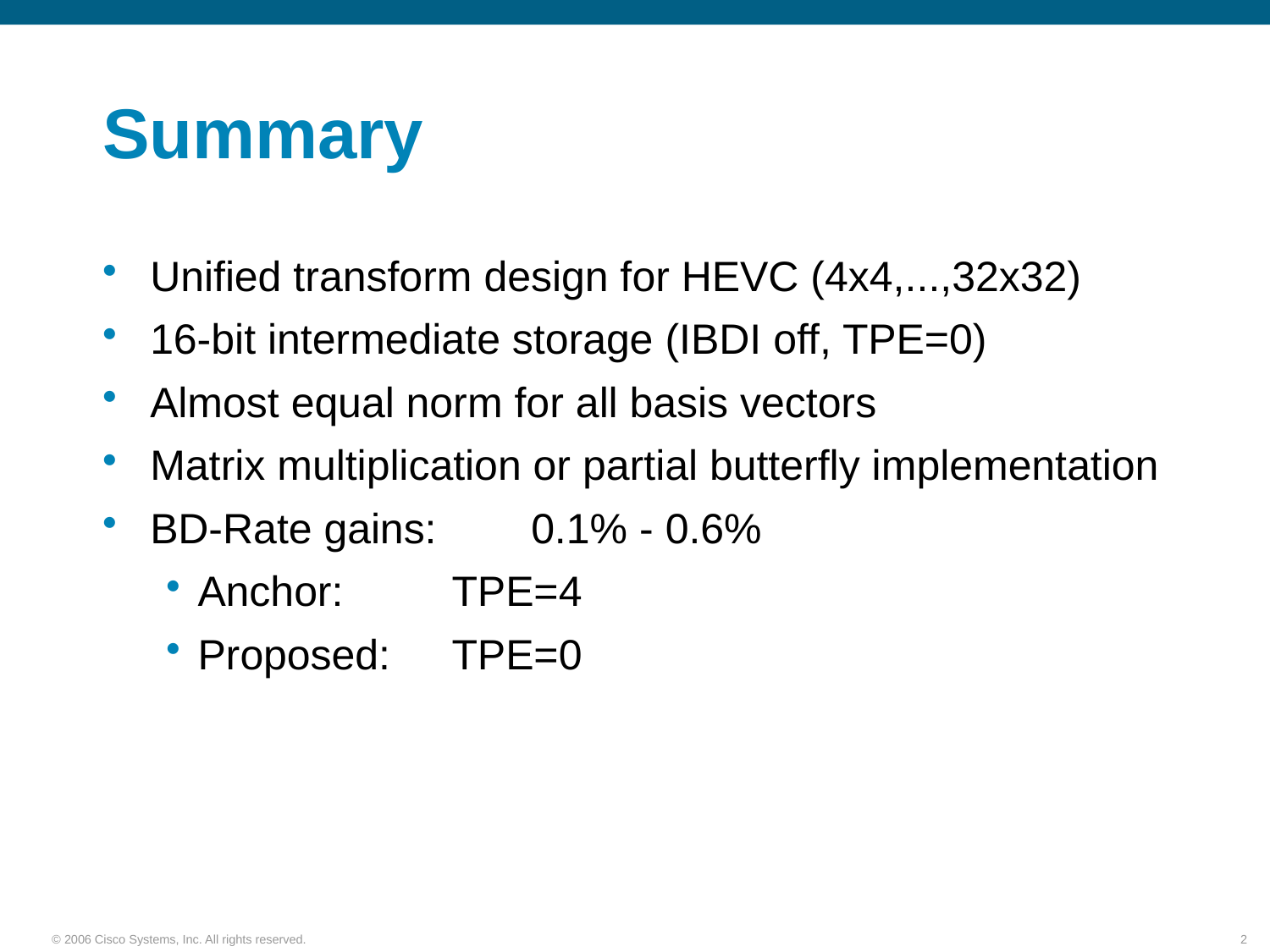

# Summary
Unified transform design for HEVC (4x4,...,32x32)
16-bit intermediate storage (IBDI off, TPE=0)
Almost equal norm for all basis vectors
Matrix multiplication or partial butterfly implementation
BD-Rate gains:	0.1% - 0.6%
Anchor:	TPE=4
Proposed:	TPE=0